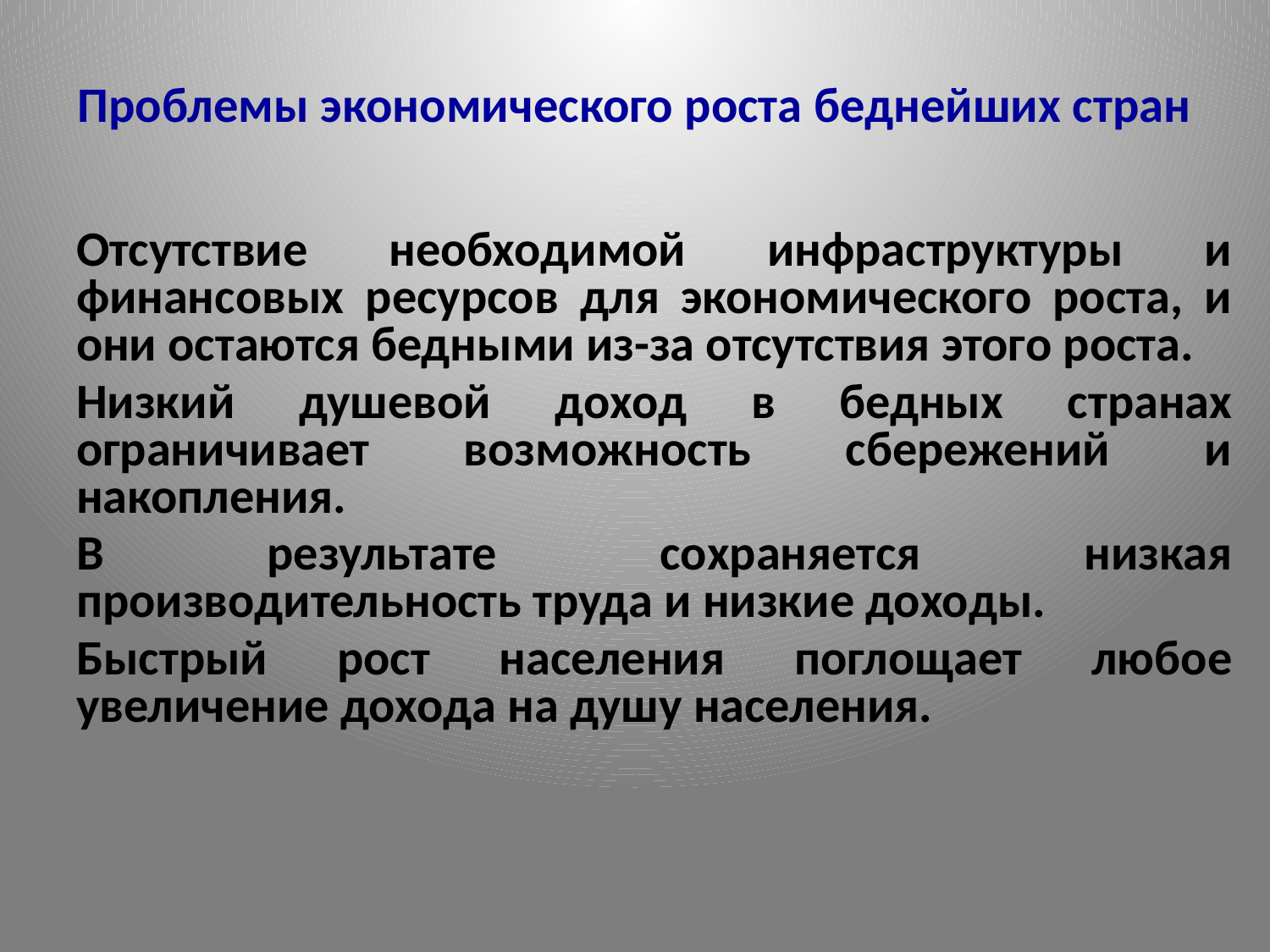

# Проблемы экономического роста беднейших стран
Отсутствие необходимой инфраструктуры и финансовых ресурсов для экономического роста, и они остаются бедными из-за отсутствия этого роста.
Низкий душевой доход в бедных странах ограничивает возможность сбережений и накопления.
В результате сохраняется низкая производительность труда и низкие доходы.
Быстрый рост населения поглощает любое увеличение дохода на душу населения.